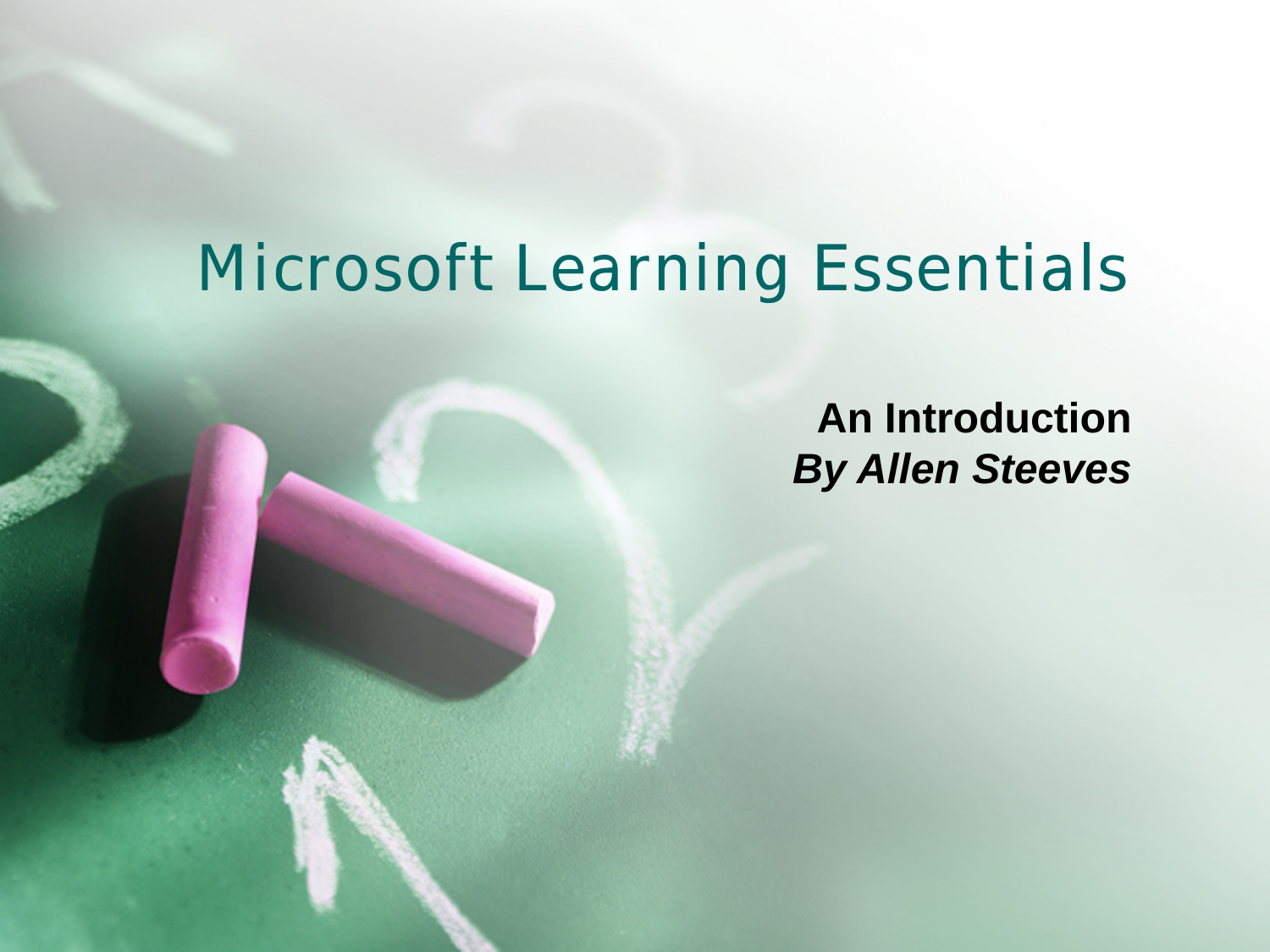

# Microsoft Learning Essentials
An Introduction
By Allen Steeves